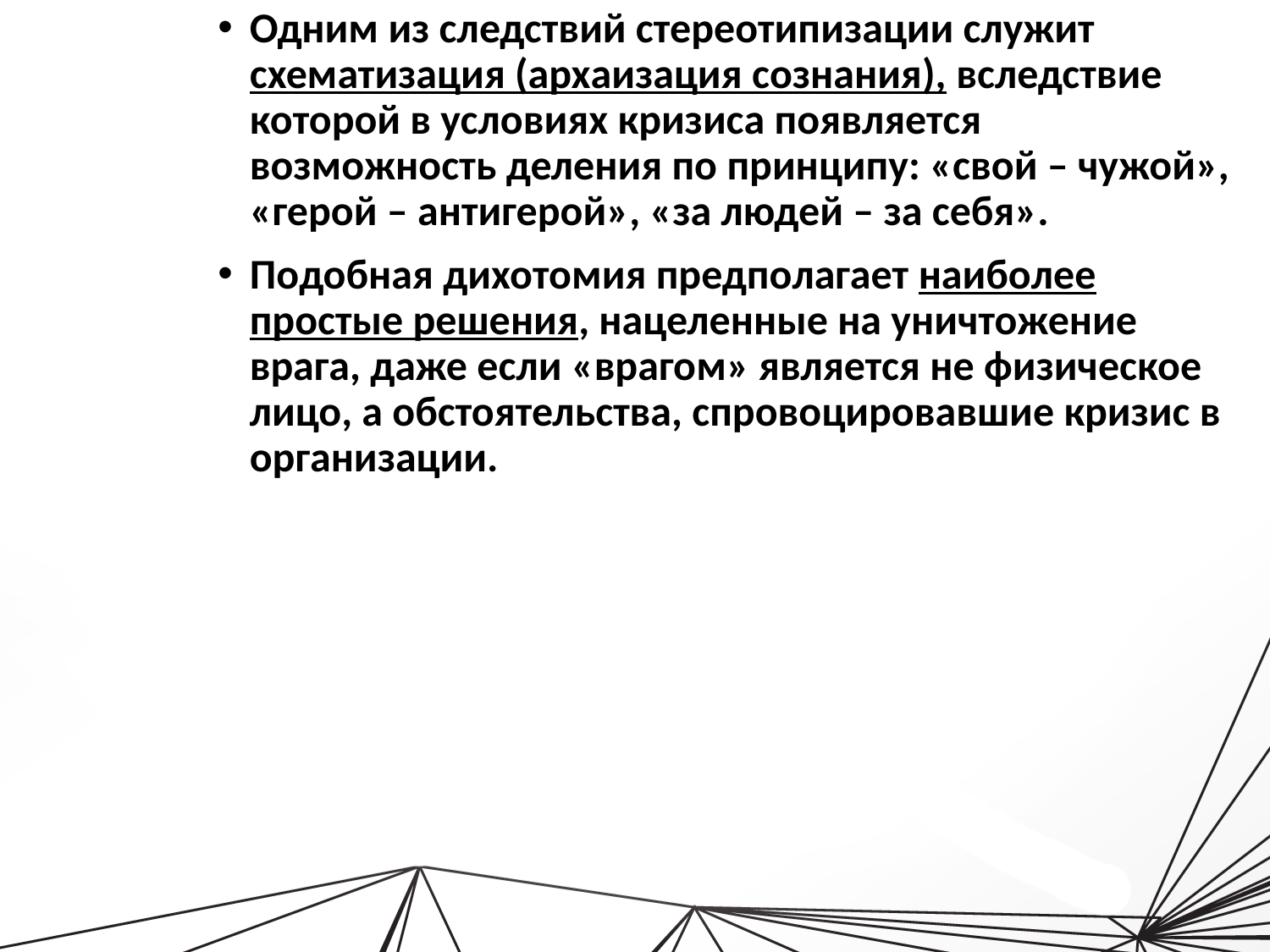

Одним из следствий стереотипизации служит схематизация (архаизация сознания), вследствие которой в условиях кризиса появляется возможность деления по принципу: «свой – чужой», «герой – антигерой», «за людей – за себя».
Подобная дихотомия предполагает наиболее простые решения, нацеленные на уничтожение врага, даже если «врагом» является не физическое лицо, а обстоятельства, спровоцировавшие кризис в организации.